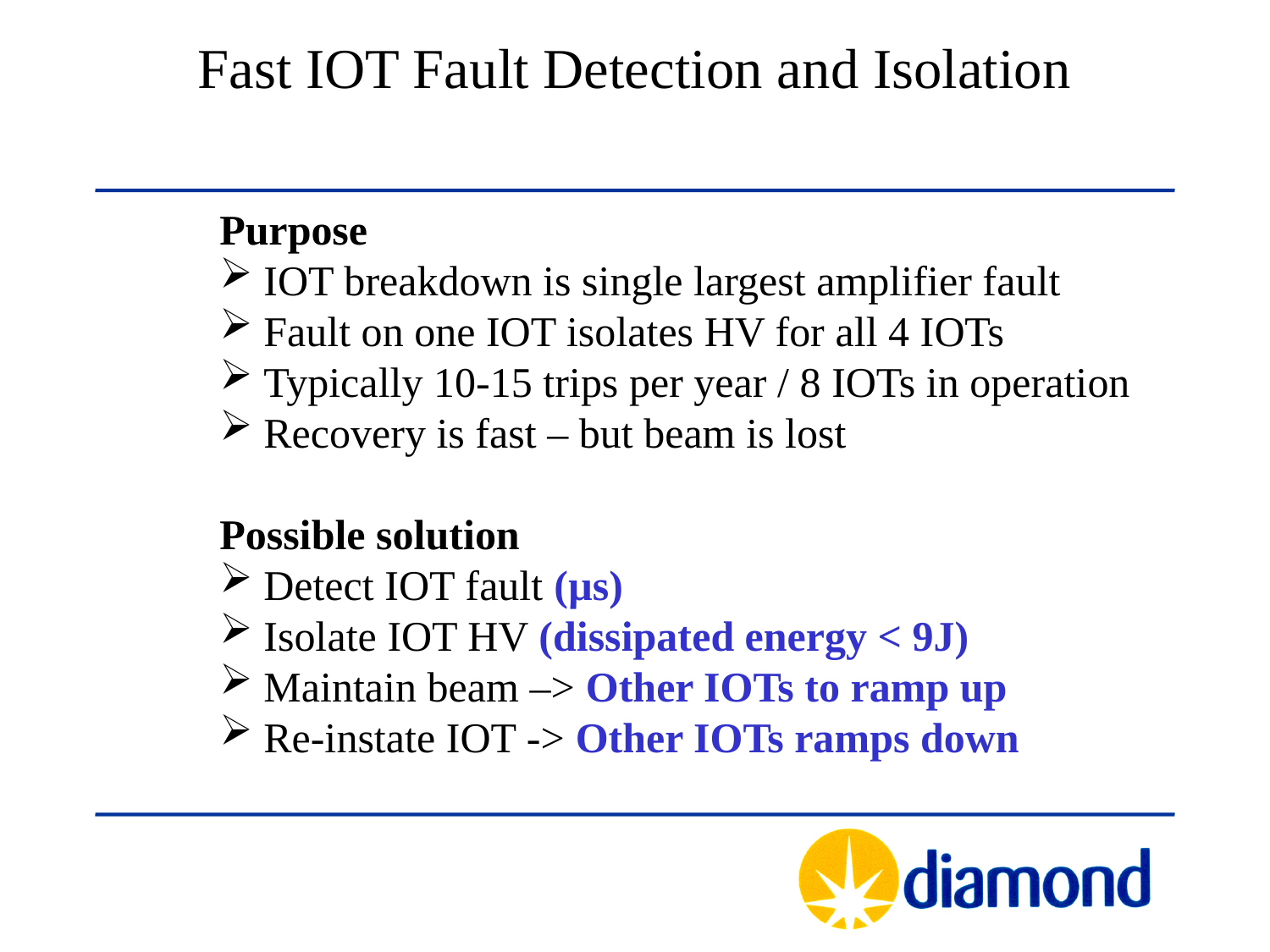

Fast IOT Fault Detection and Isolation
Purpose
 IOT breakdown is single largest amplifier fault
 Fault on one IOT isolates HV for all 4 IOTs
 Typically 10-15 trips per year / 8 IOTs in operation
 Recovery is fast – but beam is lost

Possible solution
 Detect IOT fault (µs)
 Isolate IOT HV (dissipated energy < 9J)
 Maintain beam –> Other IOTs to ramp up
 Re-instate IOT -> Other IOTs ramps down